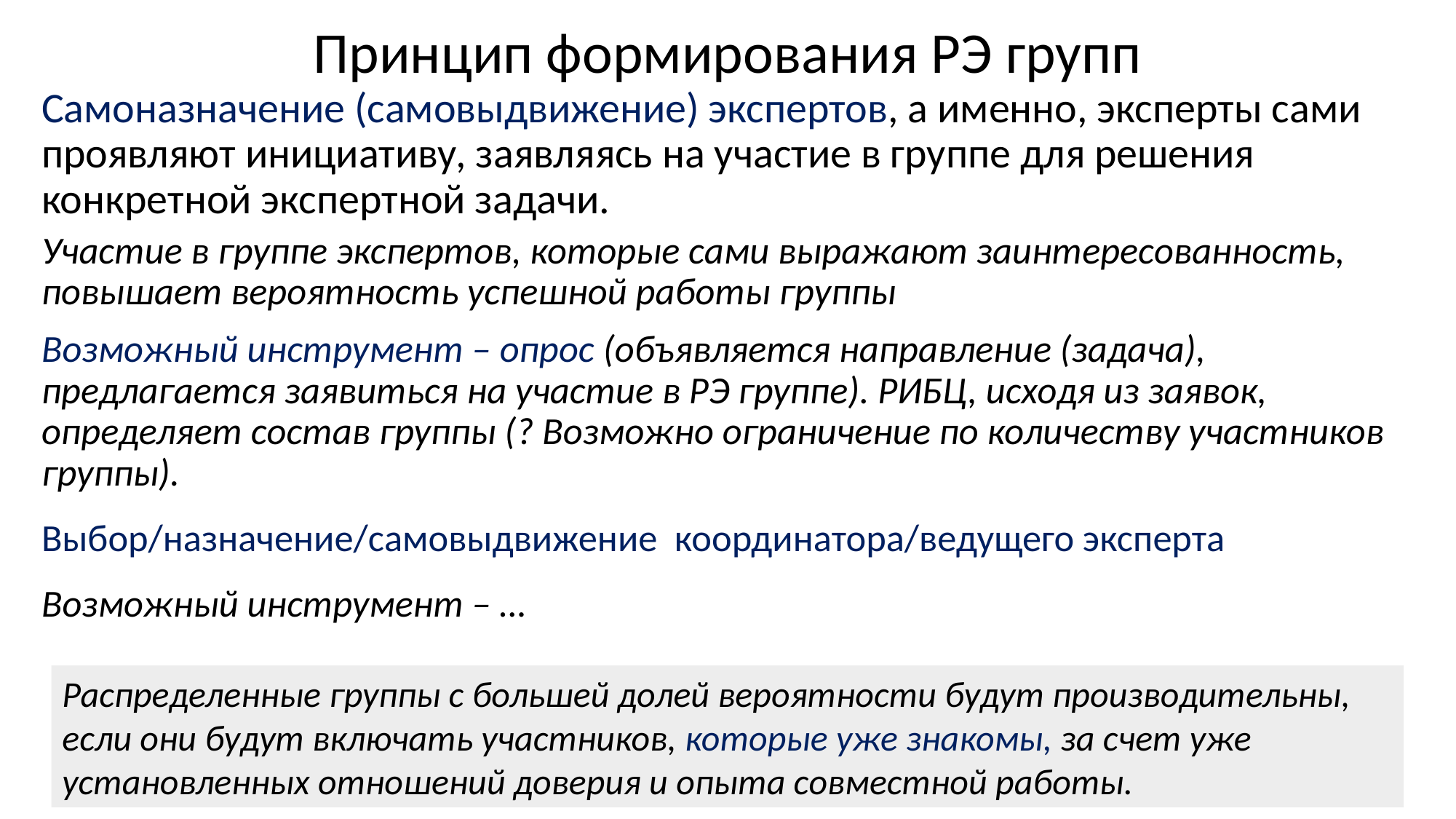

# Принцип формирования РЭ групп
Самоназначение (самовыдвижение) экспертов, а именно, эксперты сами проявляют инициативу, заявляясь на участие в группе для решения конкретной экспертной задачи.
Участие в группе экспертов, которые сами выражают заинтересованность, повышает вероятность успешной работы группы
Возможный инструмент – опрос (объявляется направление (задача), предлагается заявиться на участие в РЭ группе). РИБЦ, исходя из заявок, определяет состав группы (? Возможно ограничение по количеству участников группы).
Выбор/назначение/самовыдвижение  координатора/ведущего эксперта
Возможный инструмент – …
Распределенные группы с большей долей вероятности будут производительны, если они будут включать участников, которые уже знакомы, за счет уже установленных отношений доверия и опыта совместной работы.